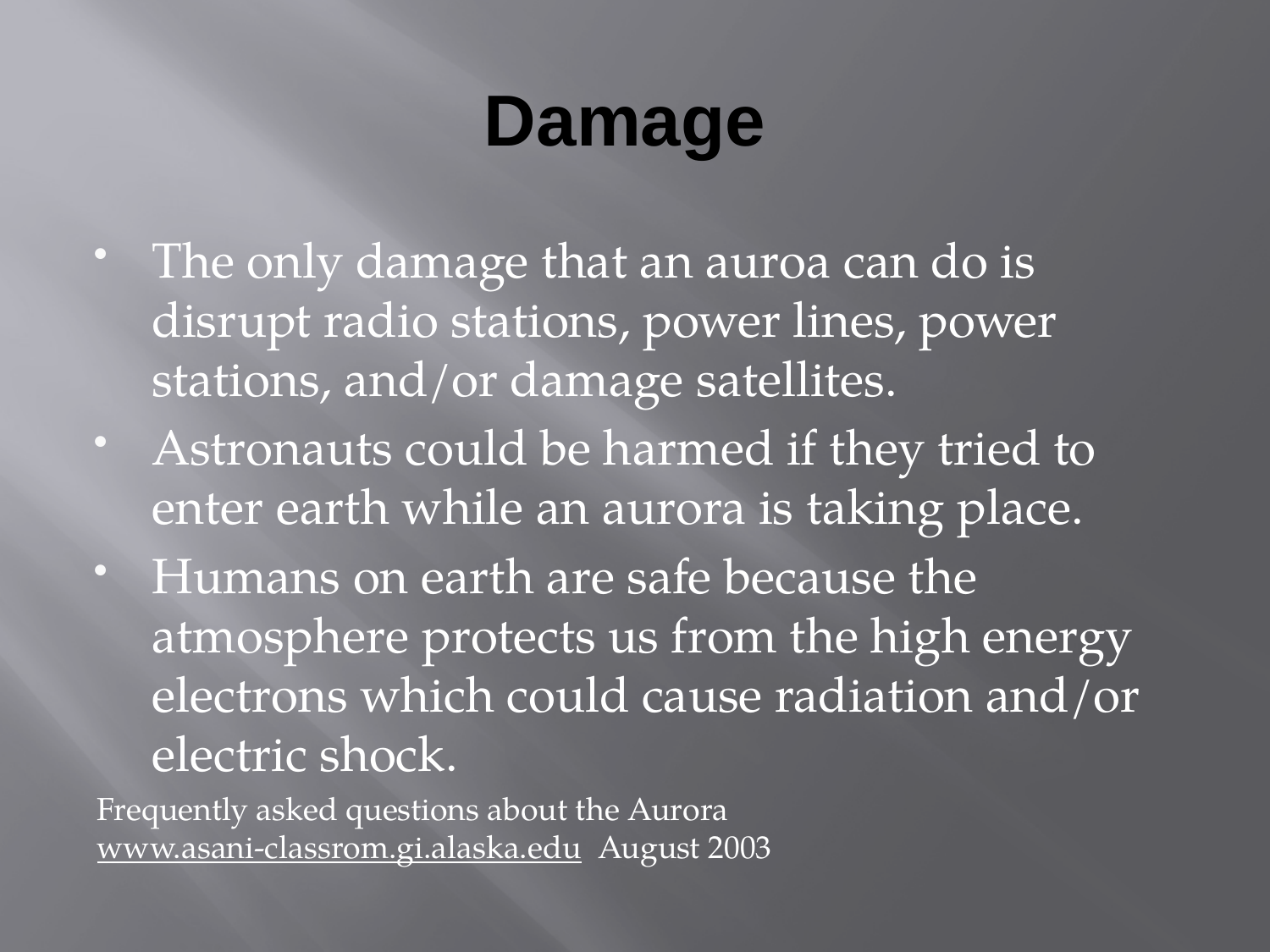

# Damage
The only damage that an auroa can do is disrupt radio stations, power lines, power stations, and/or damage satellites.
Astronauts could be harmed if they tried to enter earth while an aurora is taking place.
Humans on earth are safe because the atmosphere protects us from the high energy electrons which could cause radiation and/or electric shock.
Frequently asked questions about the Aurora
www.asani-classrom.gi.alaska.edu  August 2003